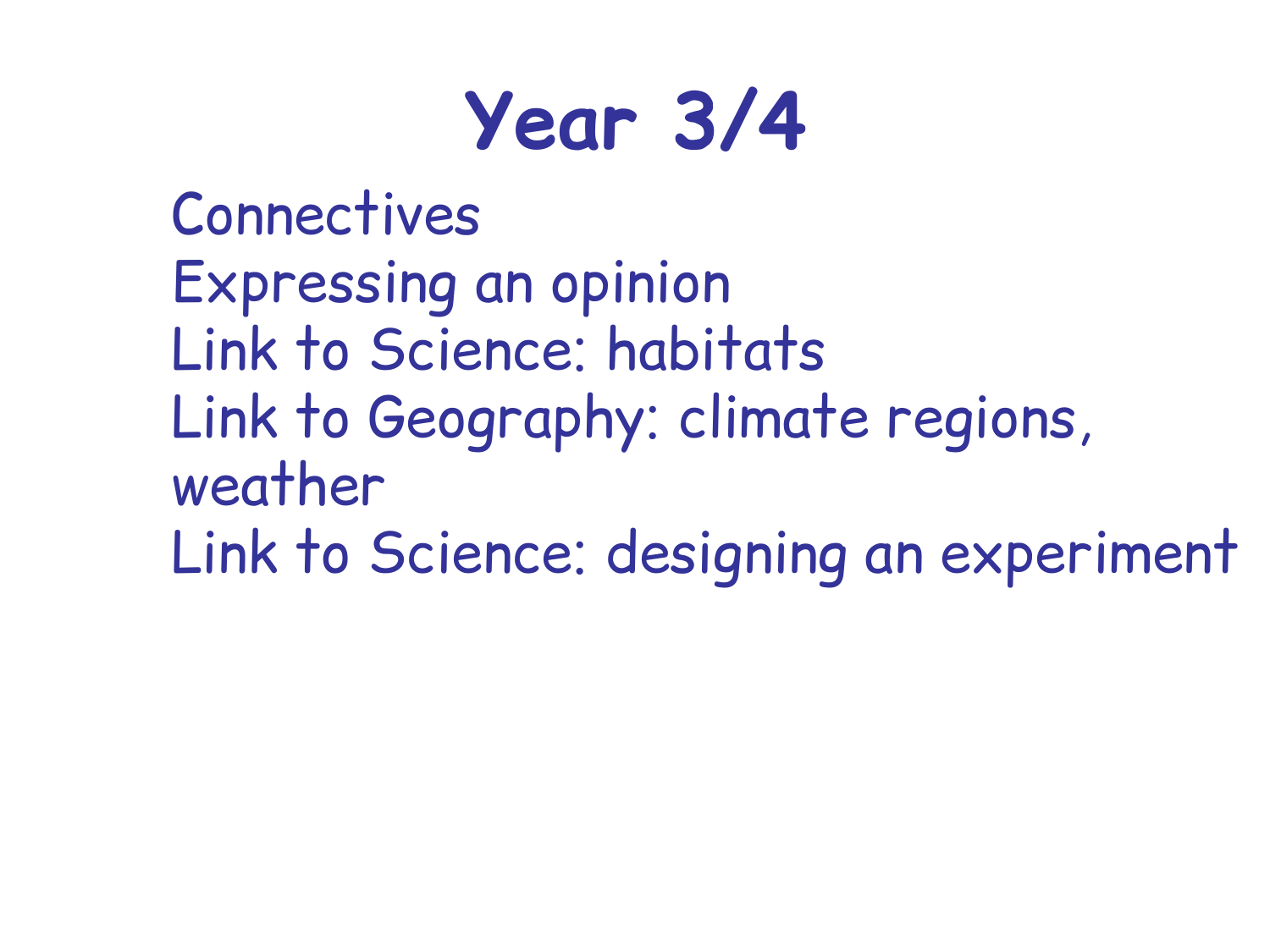

# Year 3/4
Connectives
Expressing an opinion
Link to Science: habitats
Link to Geography: climate regions, weather
Link to Science: designing an experiment